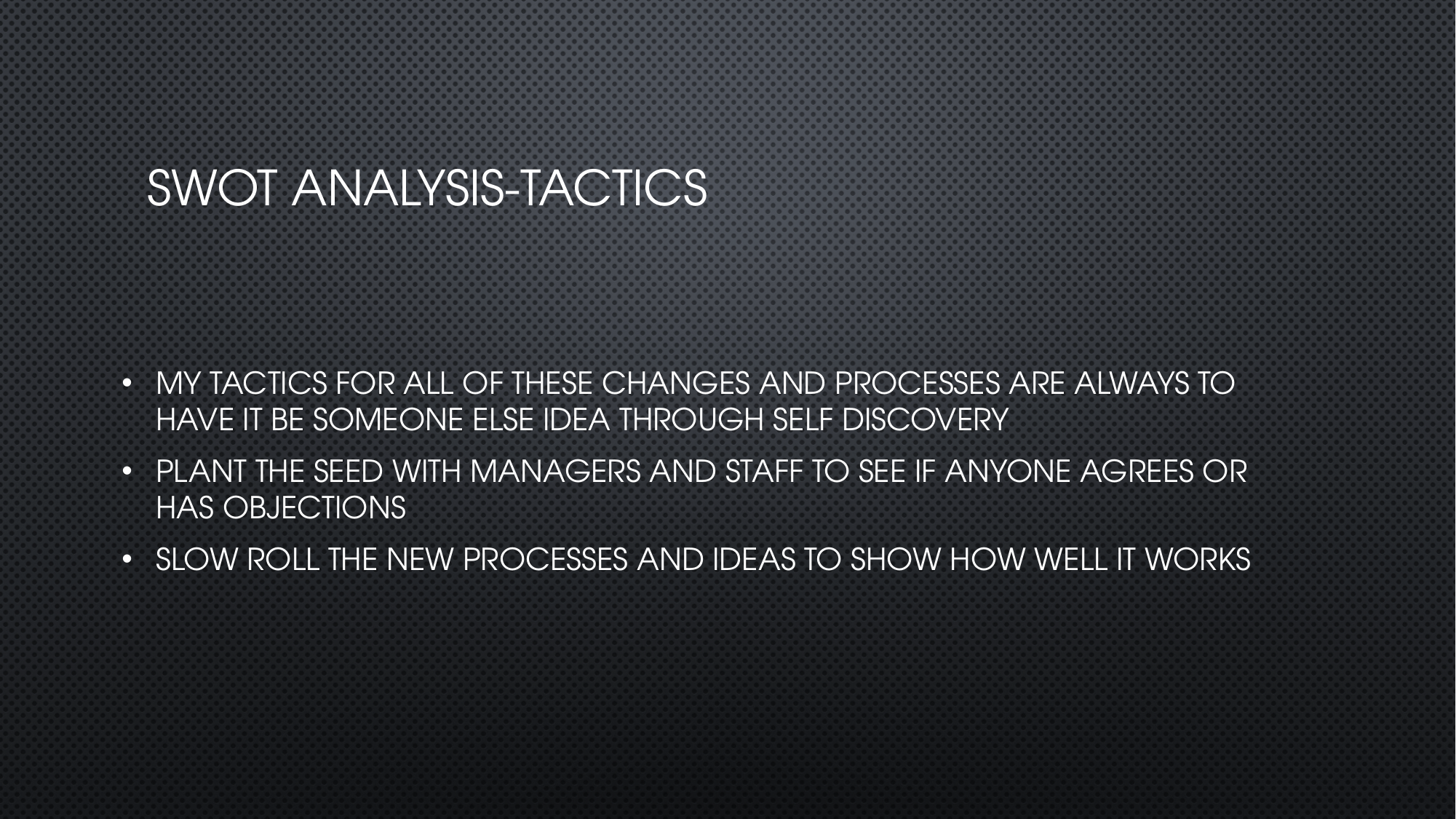

# SWOT Analysis-Tactics

My tactics for all of these changes and processes are always to have it be someone else idea through self discovery
Plant the seed with managers and staff to see if anyone agrees or has objections
Slow roll the new processes and ideas to show how well it works